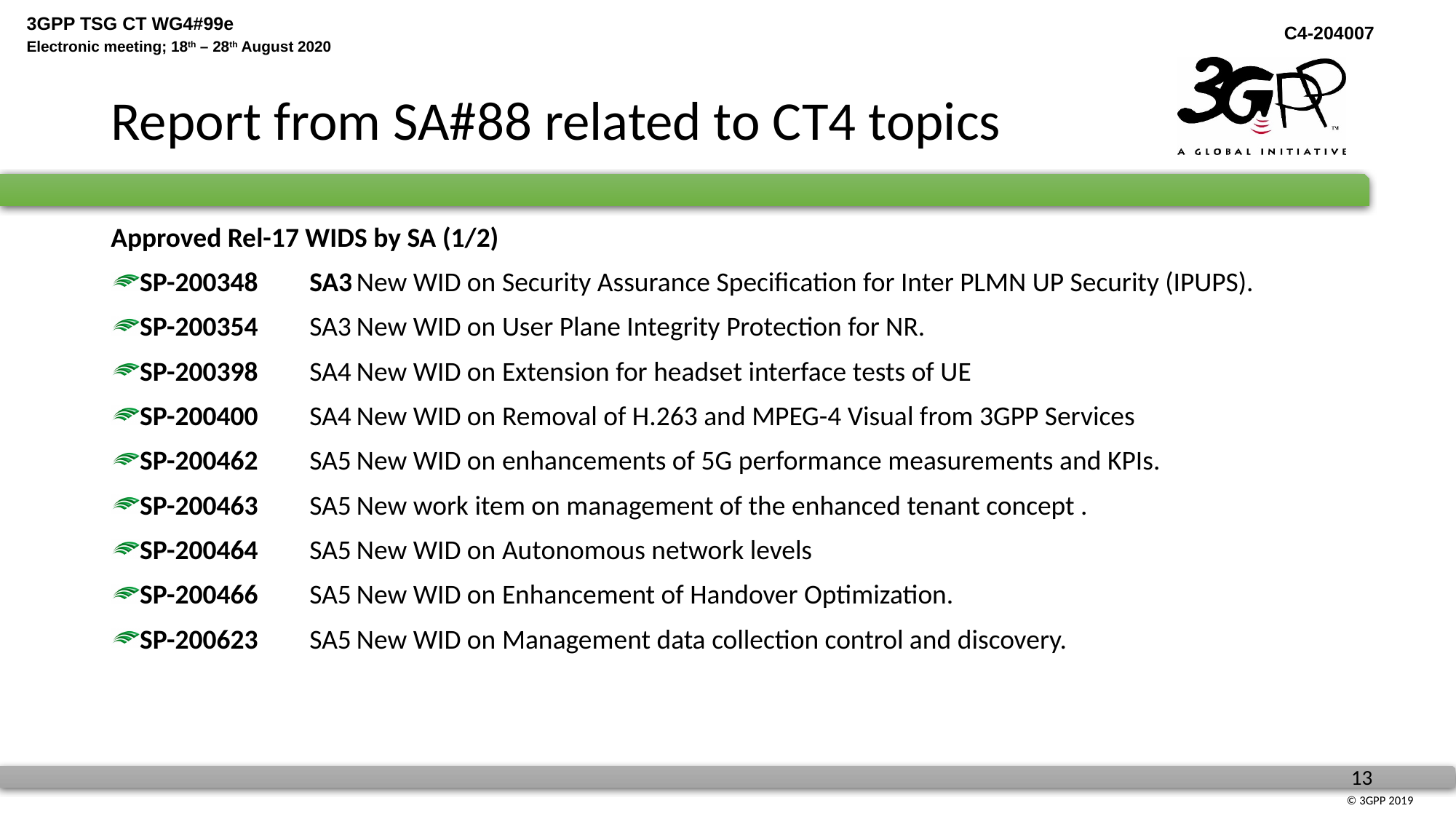

# Report from SA#88 related to CT4 topics
Approved Rel-17 WIDS by SA (1/2)
SP-200348	SA3	New WID on Security Assurance Specification for Inter PLMN UP Security (IPUPS).
SP-200354	SA3	New WID on User Plane Integrity Protection for NR.
SP-200398	SA4	New WID on Extension for headset interface tests of UE
SP-200400	SA4	New WID on Removal of H.263 and MPEG-4 Visual from 3GPP Services
SP-200462	SA5	New WID on enhancements of 5G performance measurements and KPIs.
SP-200463	SA5	New work item on management of the enhanced tenant concept .
SP-200464	SA5	New WID on Autonomous network levels
SP-200466	SA5	New WID on Enhancement of Handover Optimization.
SP-200623	SA5	New WID on Management data collection control and discovery.